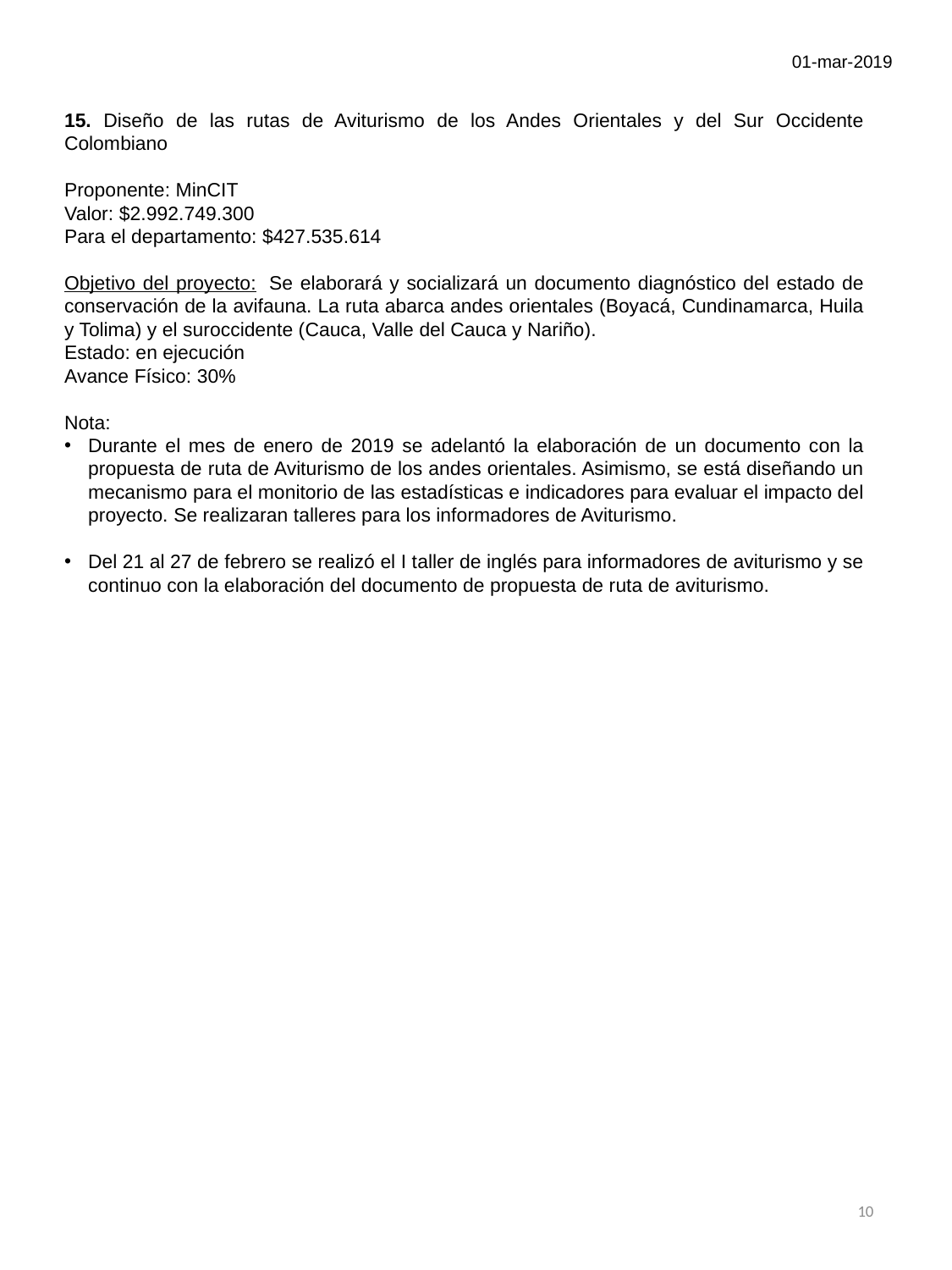

01-mar-2019

15. Diseño de las rutas de Aviturismo de los Andes Orientales y del Sur Occidente Colombiano

Proponente: MinCIT
Valor: $2.992.749.300
Para el departamento: $427.535.614

Objetivo del proyecto:  Se elaborará y socializará un documento diagnóstico del estado de conservación de la avifauna. La ruta abarca andes orientales (Boyacá, Cundinamarca, Huila y Tolima) y el suroccidente (Cauca, Valle del Cauca y Nariño).
Estado: en ejecución
Avance Físico: 30%

Nota:
Durante el mes de enero de 2019 se adelantó la elaboración de un documento con la propuesta de ruta de Aviturismo de los andes orientales. Asimismo, se está diseñando un mecanismo para el monitorio de las estadísticas e indicadores para evaluar el impacto del proyecto. Se realizaran talleres para los informadores de Aviturismo.

Del 21 al 27 de febrero se realizó el I taller de inglés para informadores de aviturismo y se continuo con la elaboración del documento de propuesta de ruta de aviturismo.
10